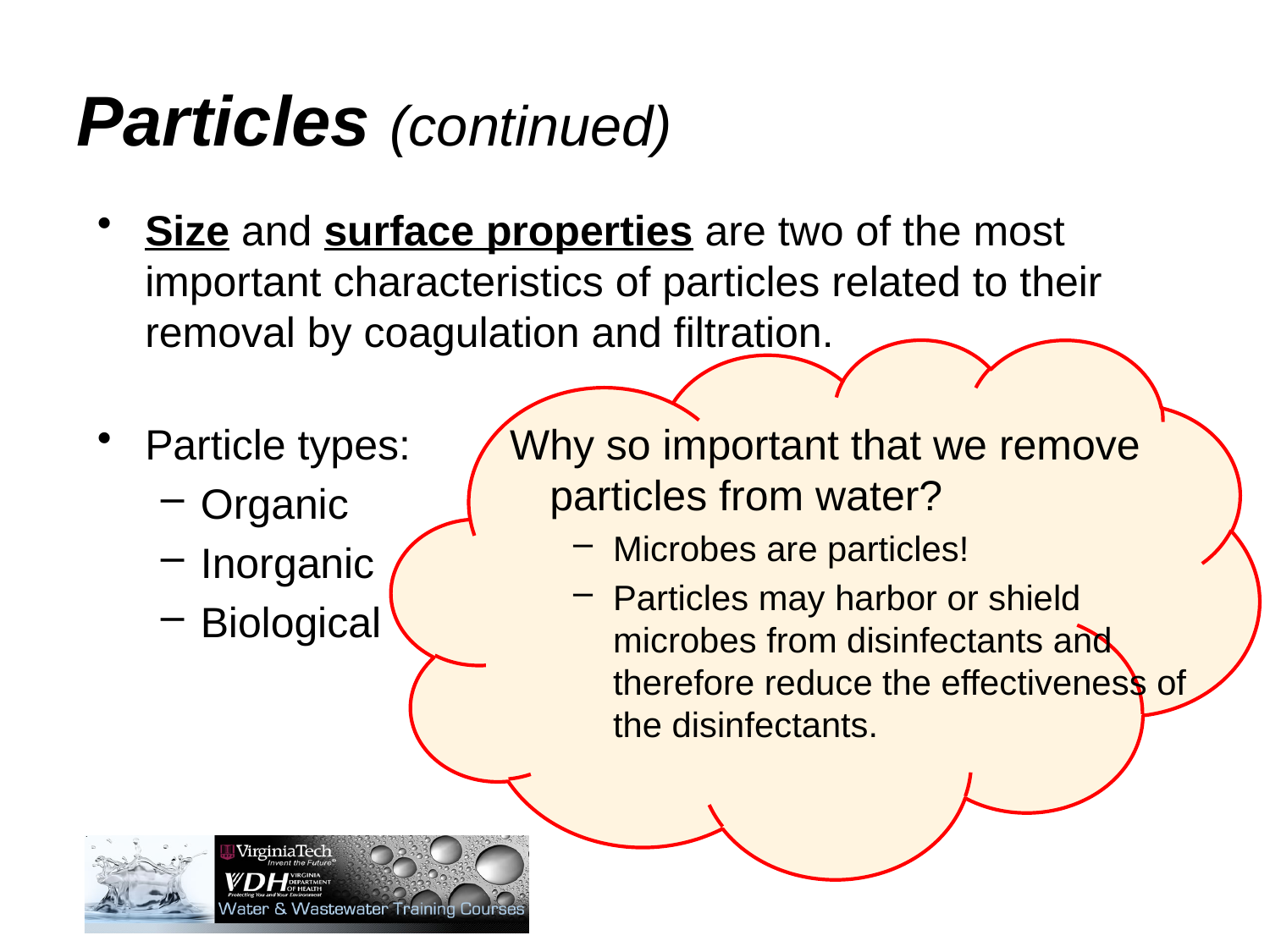

# Particles (continued)
Size and surface properties are two of the most important characteristics of particles related to their removal by coagulation and filtration.

Particle types:
Organic
Inorganic
Biological
Why so important that we remove particles from water?
Microbes are particles!
Particles may harbor or shield microbes from disinfectants and therefore reduce the effectiveness of the disinfectants.